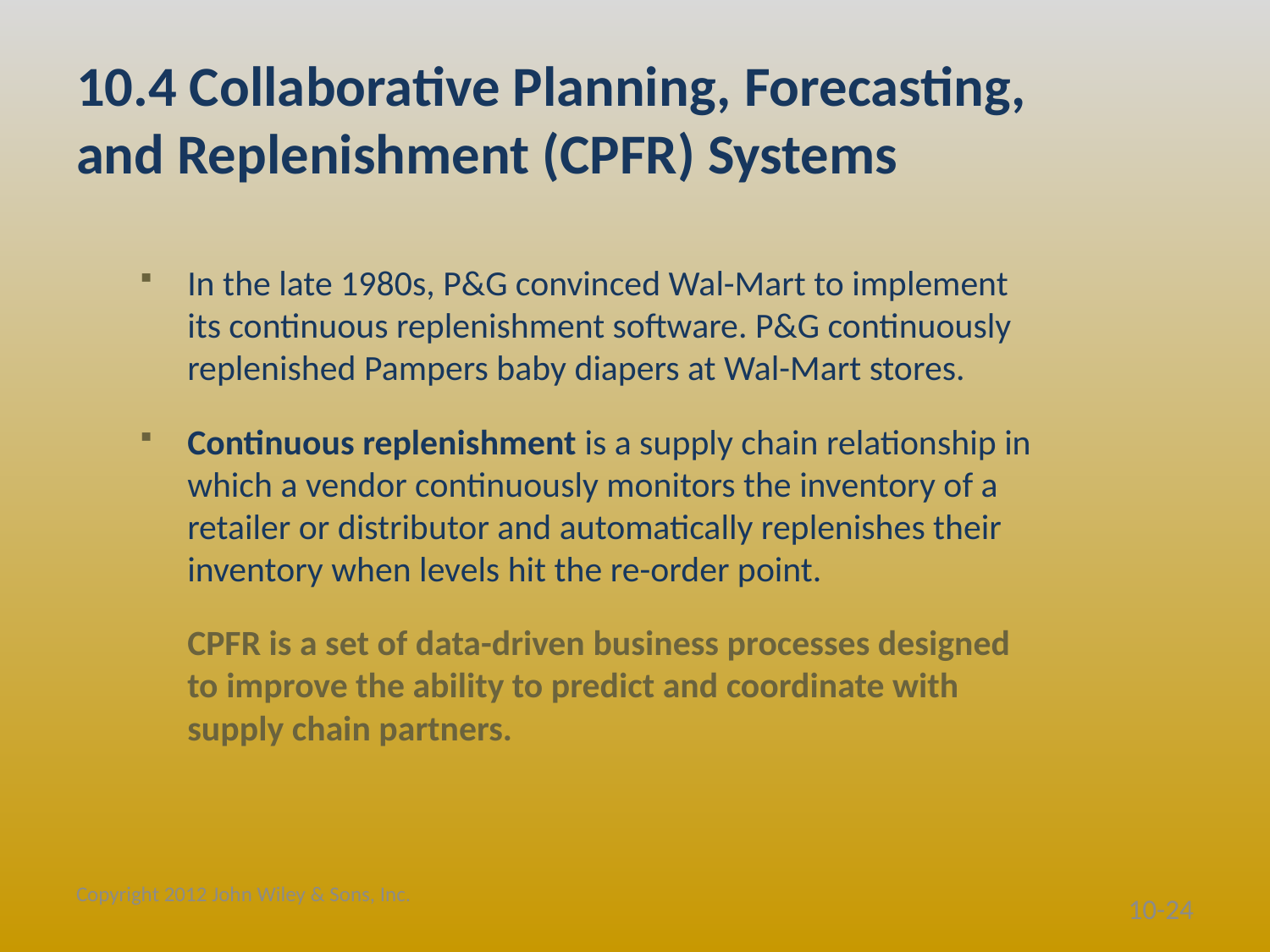

# 10.4 Collaborative Planning, Forecasting, and Replenishment (CPFR) Systems
In the late 1980s, P&G convinced Wal-Mart to implement its continuous replenishment software. P&G continuously replenished Pampers baby diapers at Wal-Mart stores.
Continuous replenishment is a supply chain relationship in which a vendor continuously monitors the inventory of a retailer or distributor and automatically replenishes their inventory when levels hit the re-order point.
	CPFR is a set of data-driven business processes designed to improve the ability to predict and coordinate with supply chain partners.
Copyright 2012 John Wiley & Sons, Inc.
10-24